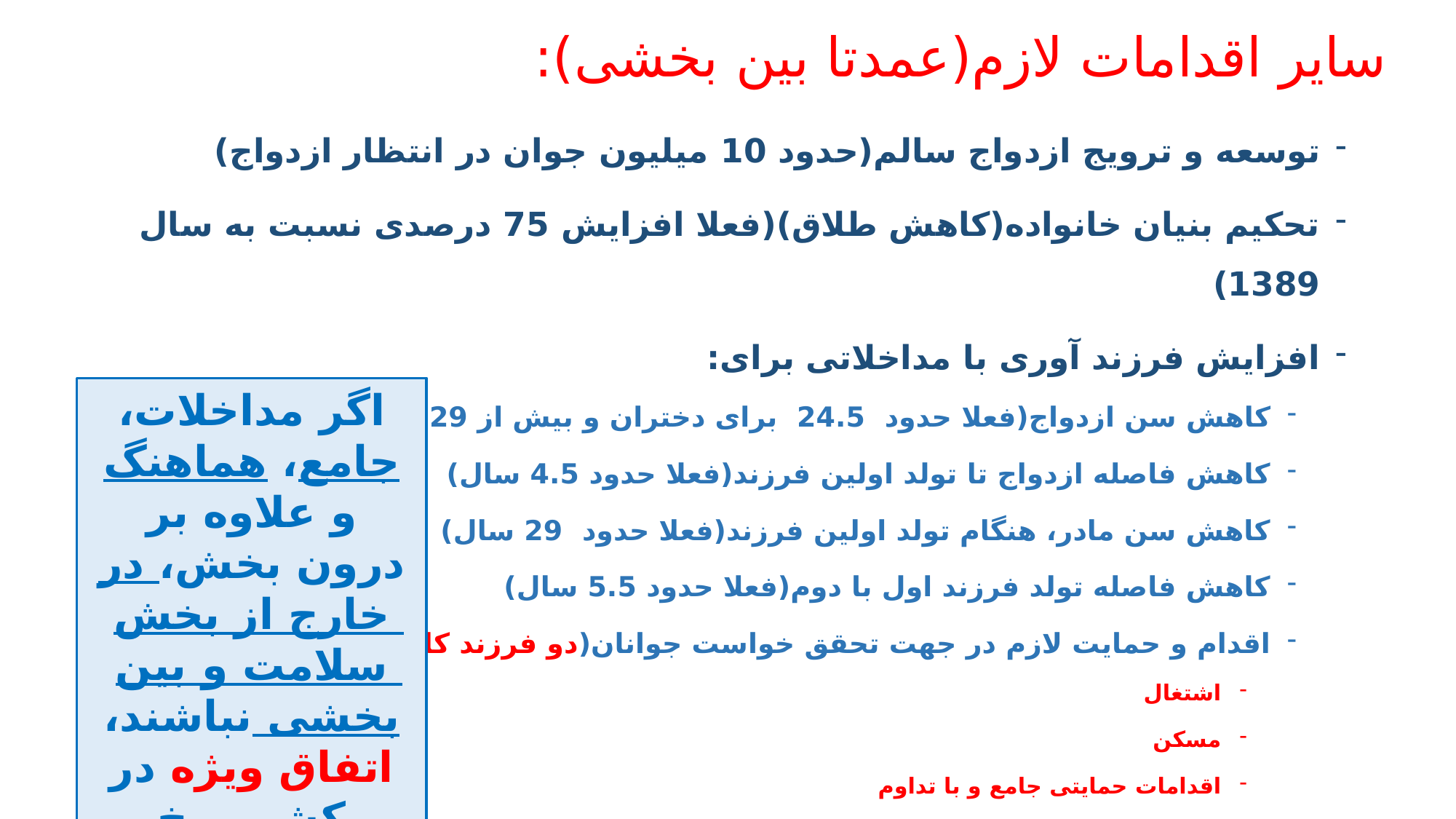

# سایر اقدامات لازم(عمدتا بین بخشی):
توسعه و ترویج ازدواج سالم(حدود 10 میلیون جوان در انتظار ازدواج)
تحکیم بنیان خانواده(کاهش طلاق)(فعلا افزایش 75 درصدی نسبت به سال 1389)
افزایش فرزند آوری با مداخلاتی برای:
کاهش سن ازدواج(فعلا حدود  24.5  برای دختران و بیش از 29 برای پسران)
کاهش فاصله ازدواج تا تولد اولین فرزند(فعلا حدود 4.5 سال)
کاهش سن مادر، هنگام تولد اولین فرزند(فعلا حدود  29 سال)
کاهش فاصله تولد فرزند اول با دوم(فعلا حدود 5.5 سال)
اقدام و حمایت لازم در جهت تحقق خواست جوانان(دو فرزند کافی نیست):
اشتغال
مسکن
اقدامات حمایتی جامع و با تداوم
و ...
اگر مداخلات، جامع، هماهنگ و علاوه بر درون بخش، در خارج از بخش سلامت و بین بخشی نباشند، اتفاق ویژه در کشور رخ نخواهد داد.